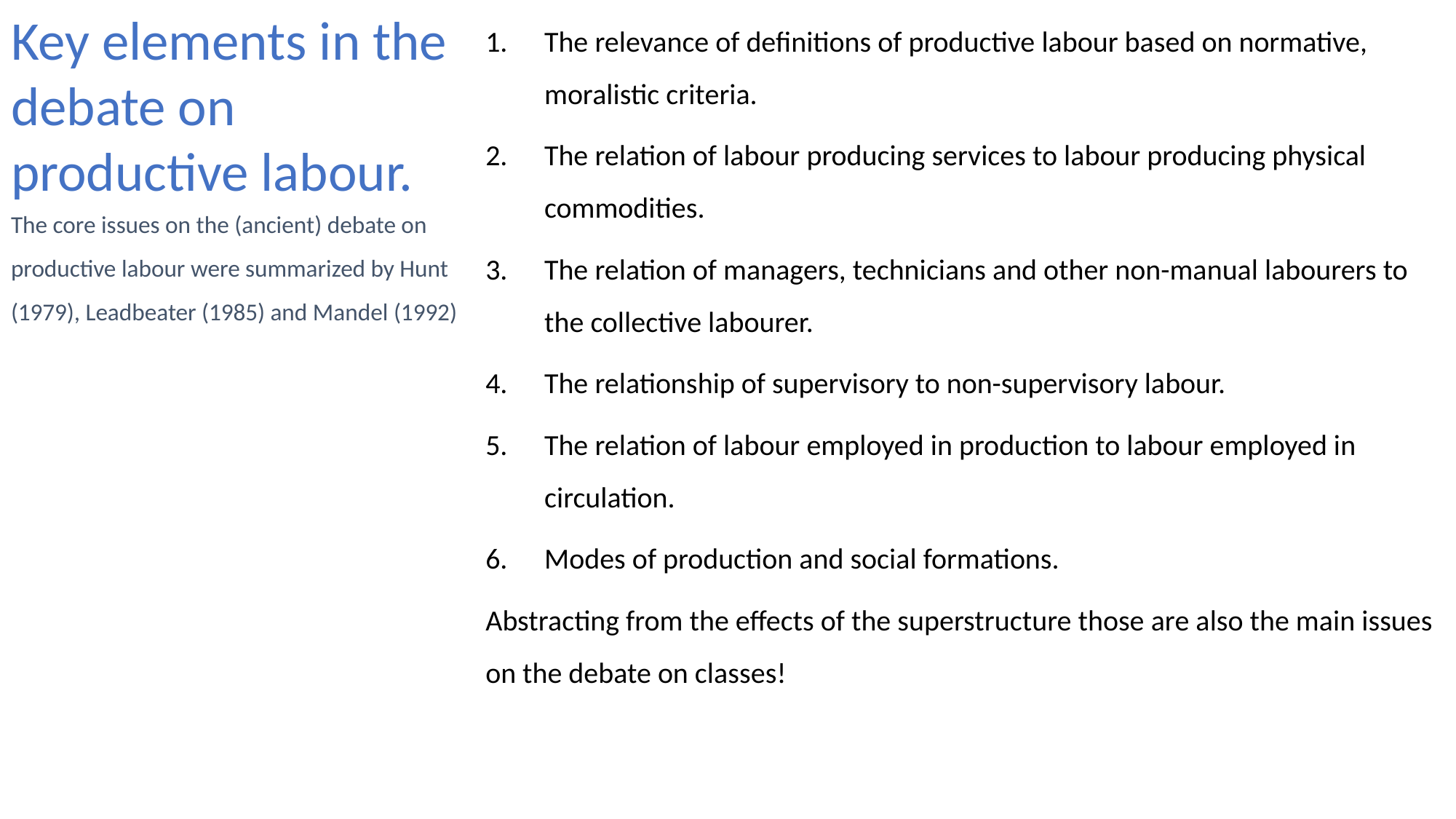

# Key elements in the debate on productive labour.
The relevance of definitions of productive labour based on normative, moralistic criteria.
The relation of labour producing services to labour producing physical commodities.
The relation of managers, technicians and other non-manual labourers to the collective labourer.
The relationship of supervisory to non-supervisory labour.
The relation of labour employed in production to labour employed in circulation.
Modes of production and social formations.
Abstracting from the effects of the superstructure those are also the main issues on the debate on classes!
The core issues on the (ancient) debate on productive labour were summarized by Hunt (1979), Leadbeater (1985) and Mandel (1992)